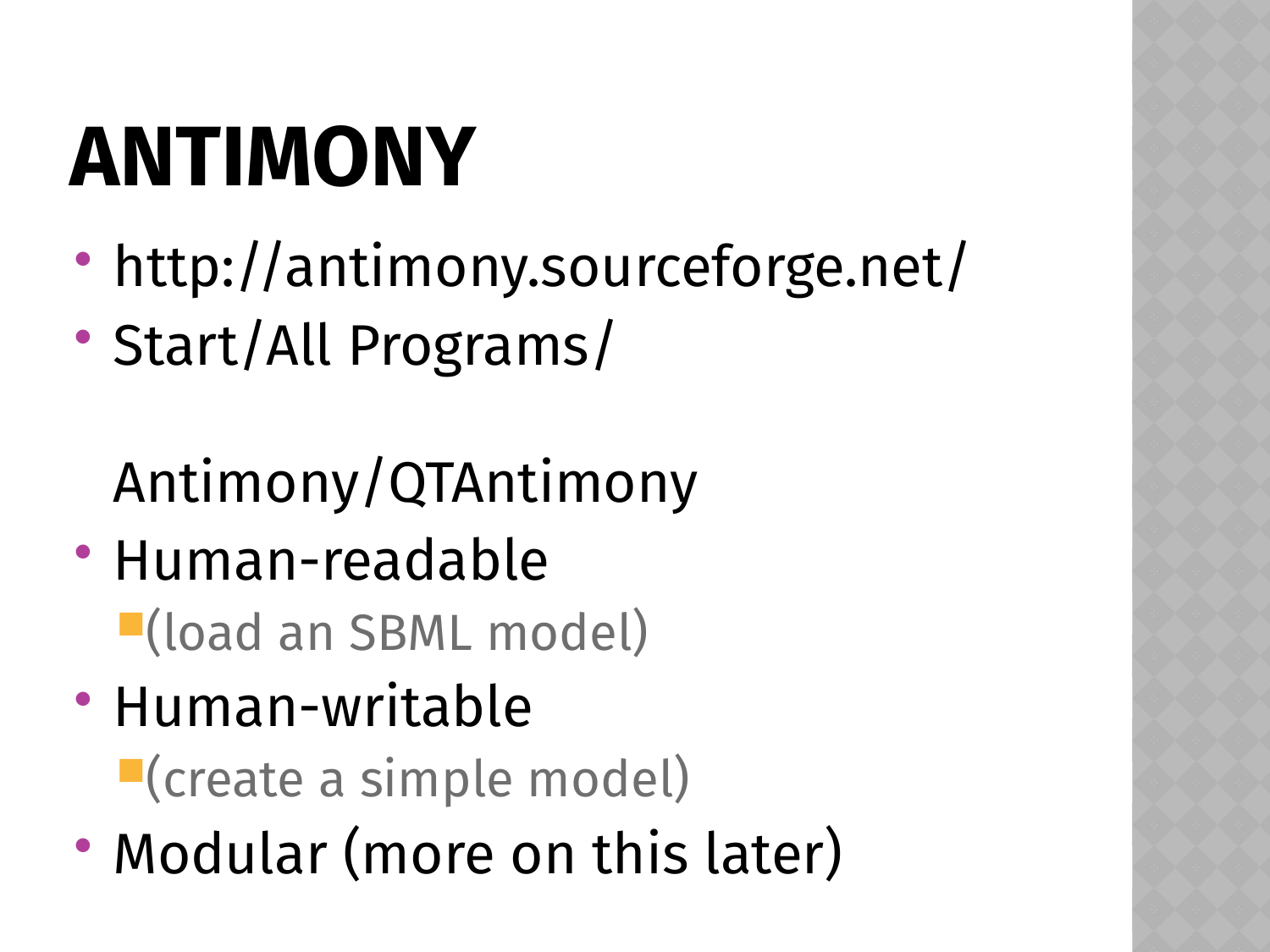

# Antimony
http://antimony.sourceforge.net/
Start/All Programs/                                                    	   Antimony/QTAntimony
Human-readable
(load an SBML model)
Human-writable
(create a simple model)
Modular (more on this later)